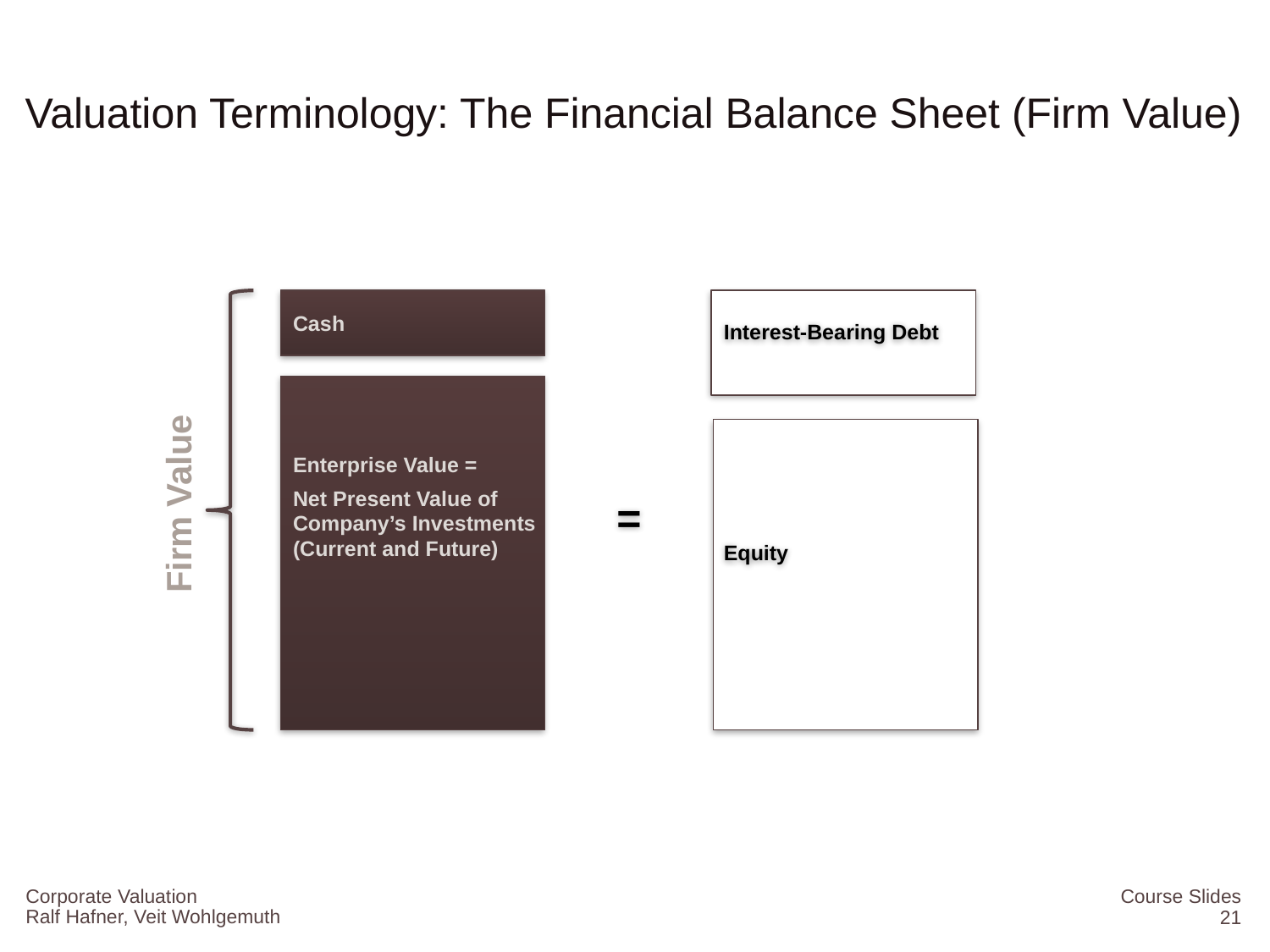

# Valuation Terminology: The Financial Balance Sheet (Firm Value)

Cash
Interest-Bearing Debt

Enterprise Value =
Net Present Value of Company’s Investments (Current and Future)
Firm Value
 =
Equity
Corporate Valuation
Course Slides
21